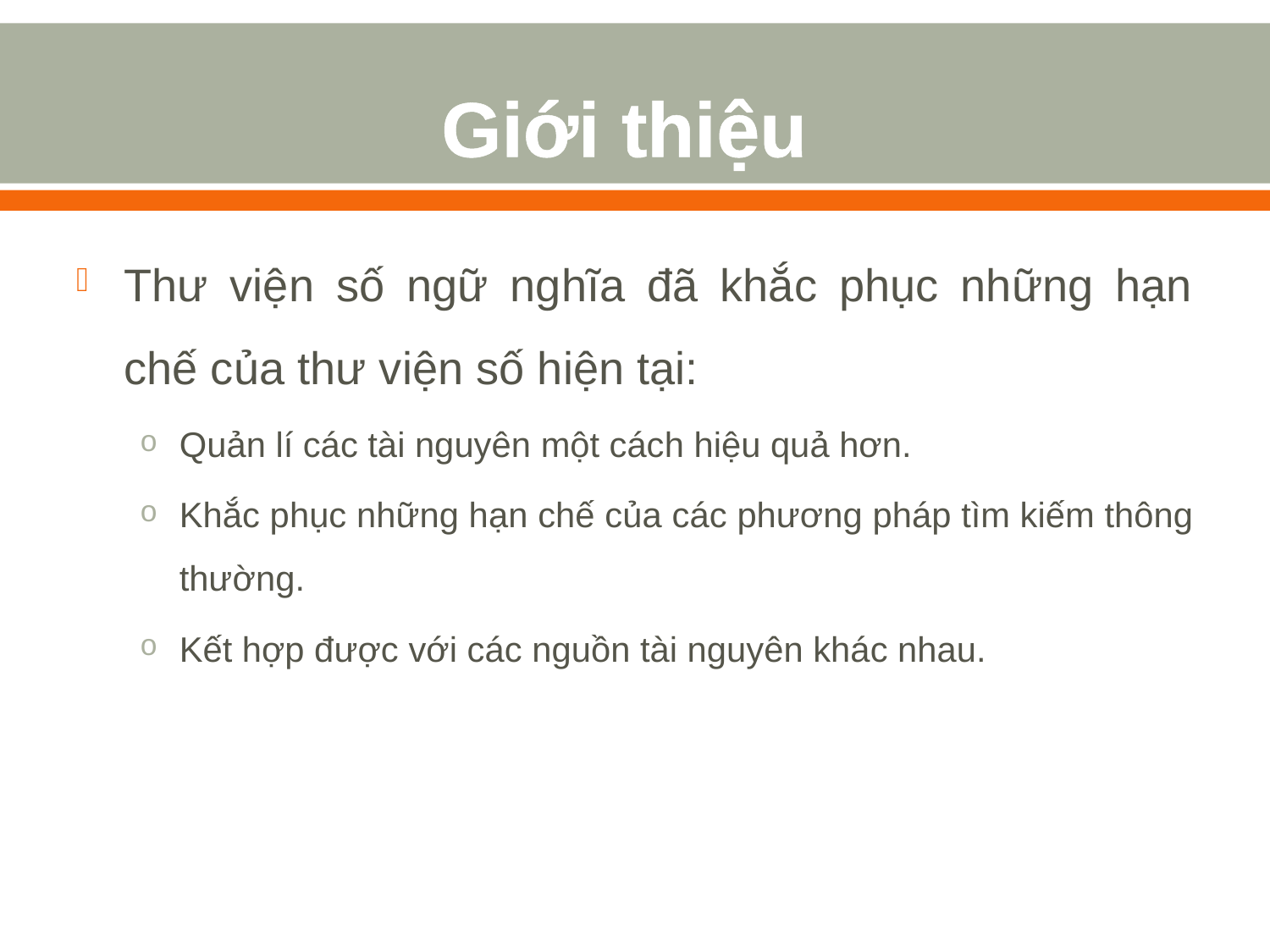

# Giới thiệu
Thư viện số ngữ nghĩa đã khắc phục những hạn chế của thư viện số hiện tại:
Quản lí các tài nguyên một cách hiệu quả hơn.
Khắc phục những hạn chế của các phương pháp tìm kiếm thông thường.
Kết hợp được với các nguồn tài nguyên khác nhau.